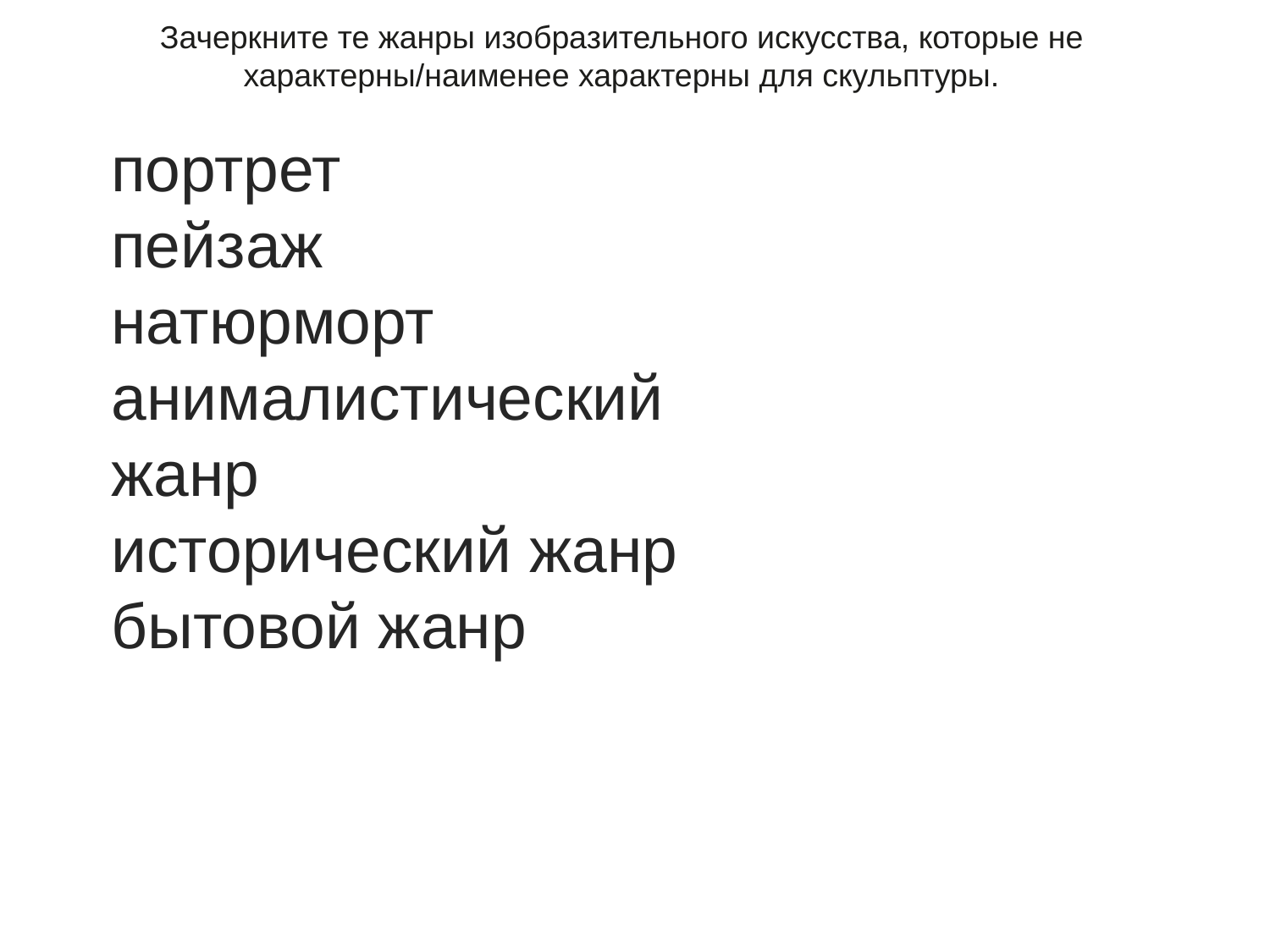

Зачеркните те жанры изобразительного искусства, которые не характерны/наименее характерны для скульптуры.
портрет
пейзаж
натюрморт
анималистический жанр
исторический жанр
бытовой жанр